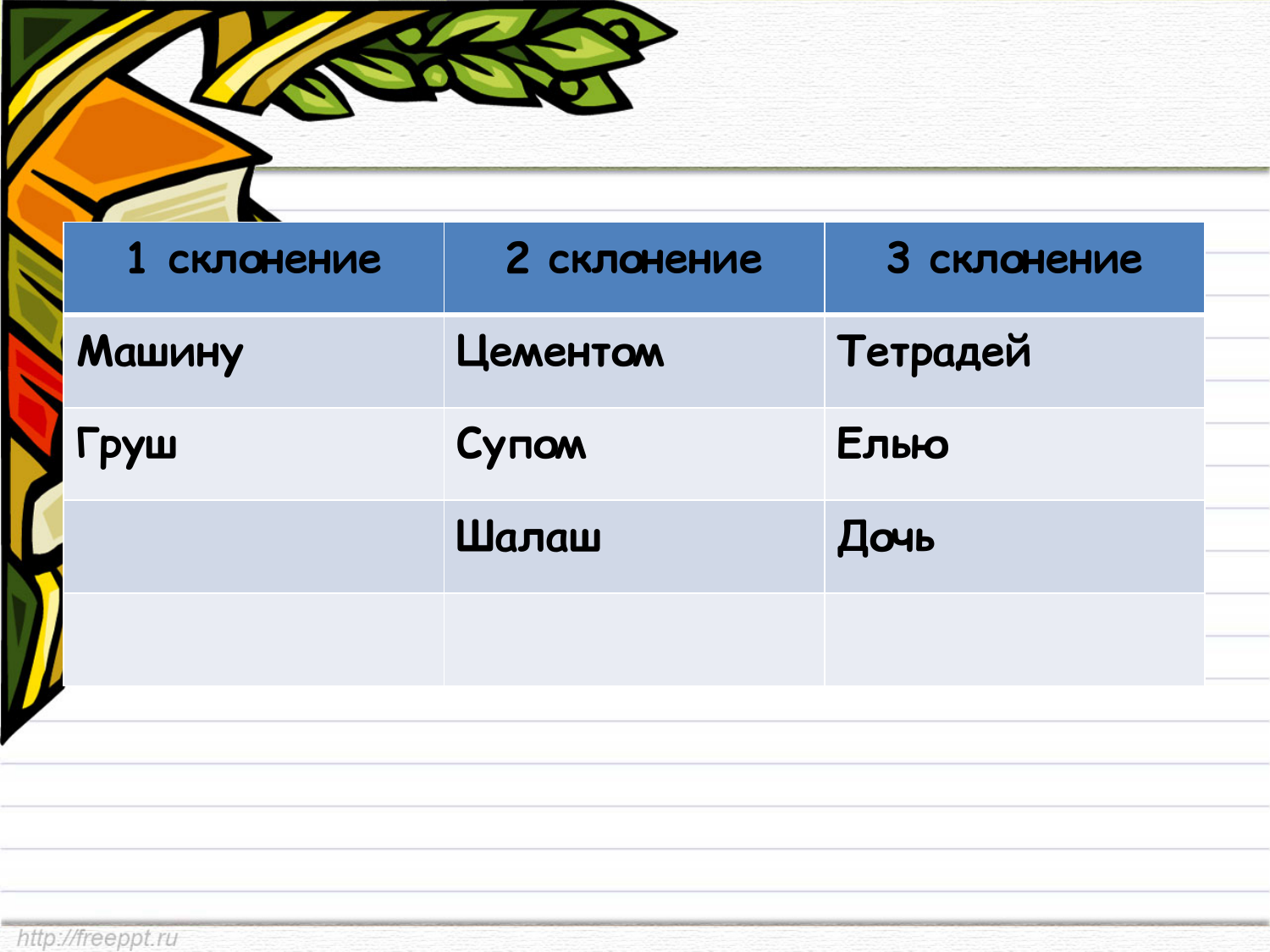

#
| 1 склонение | 2 склонение | 3 склонение |
| --- | --- | --- |
| Машину | Цементом | Тетрадей |
| Груш | Супом | Елью |
|  | Шалаш | Дочь |
|  |  |  |